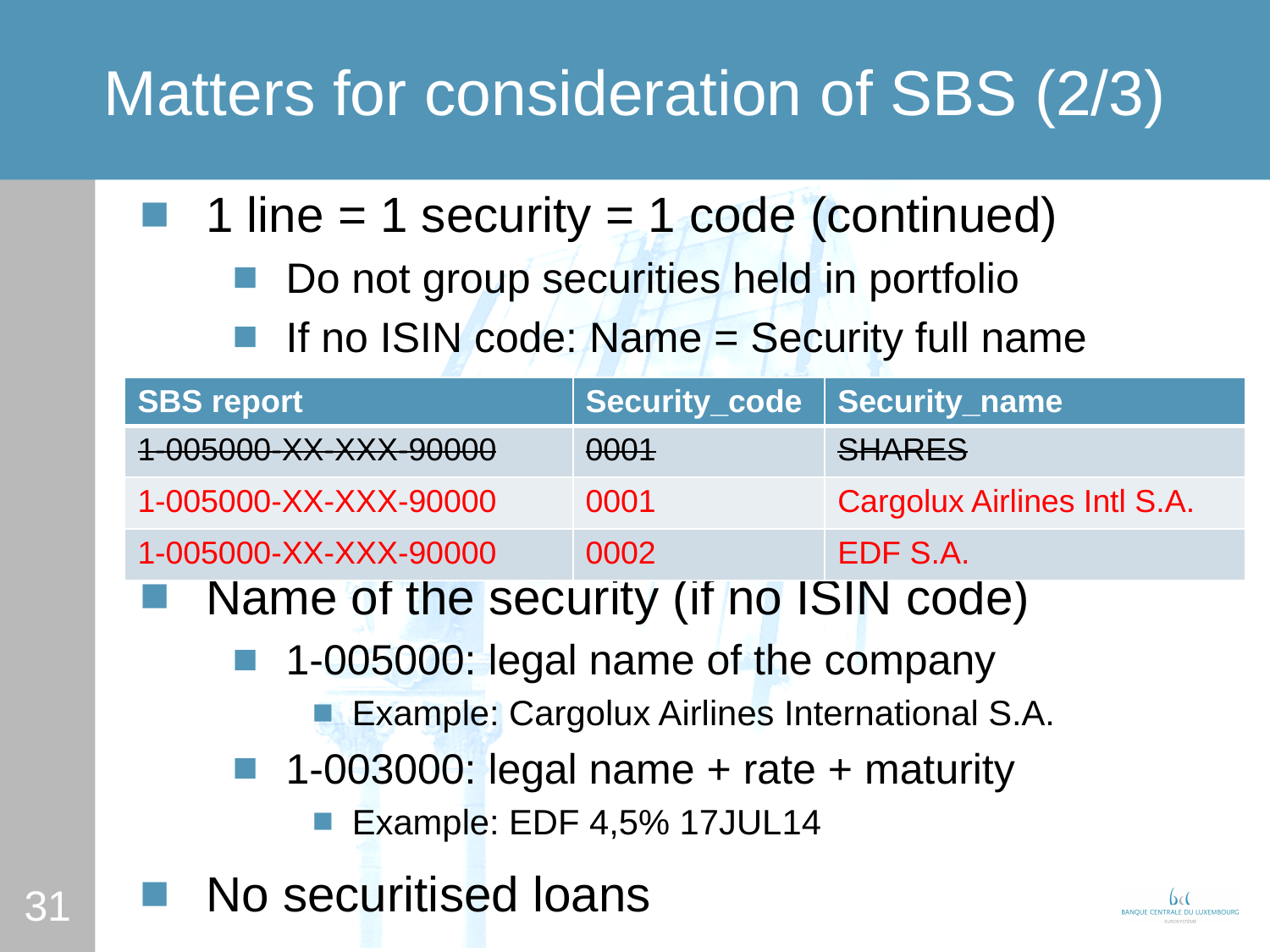

# Matters for consideration of SBS (2/3)
1 line = 1 security = 1 code (continued)
Do not group securities held in portfolio
If no ISIN code: Name = Security full name

Name of the security (if no ISIN code)
1-005000: legal name of the company
Example: Cargolux Airlines International S.A.
1-003000: legal name + rate + maturity
Example: EDF 4,5% 17JUL14
No securitised loans
| SBS report | Security\_code | Security\_name |
| --- | --- | --- |
| 1-005000-XX-XXX-90000 | 0001 | SHARES |
| 1-005000-XX-XXX-90000 | 0001 | Cargolux Airlines Intl S.A. |
| 1-005000-XX-XXX-90000 | 0002 | EDF S.A. |
31